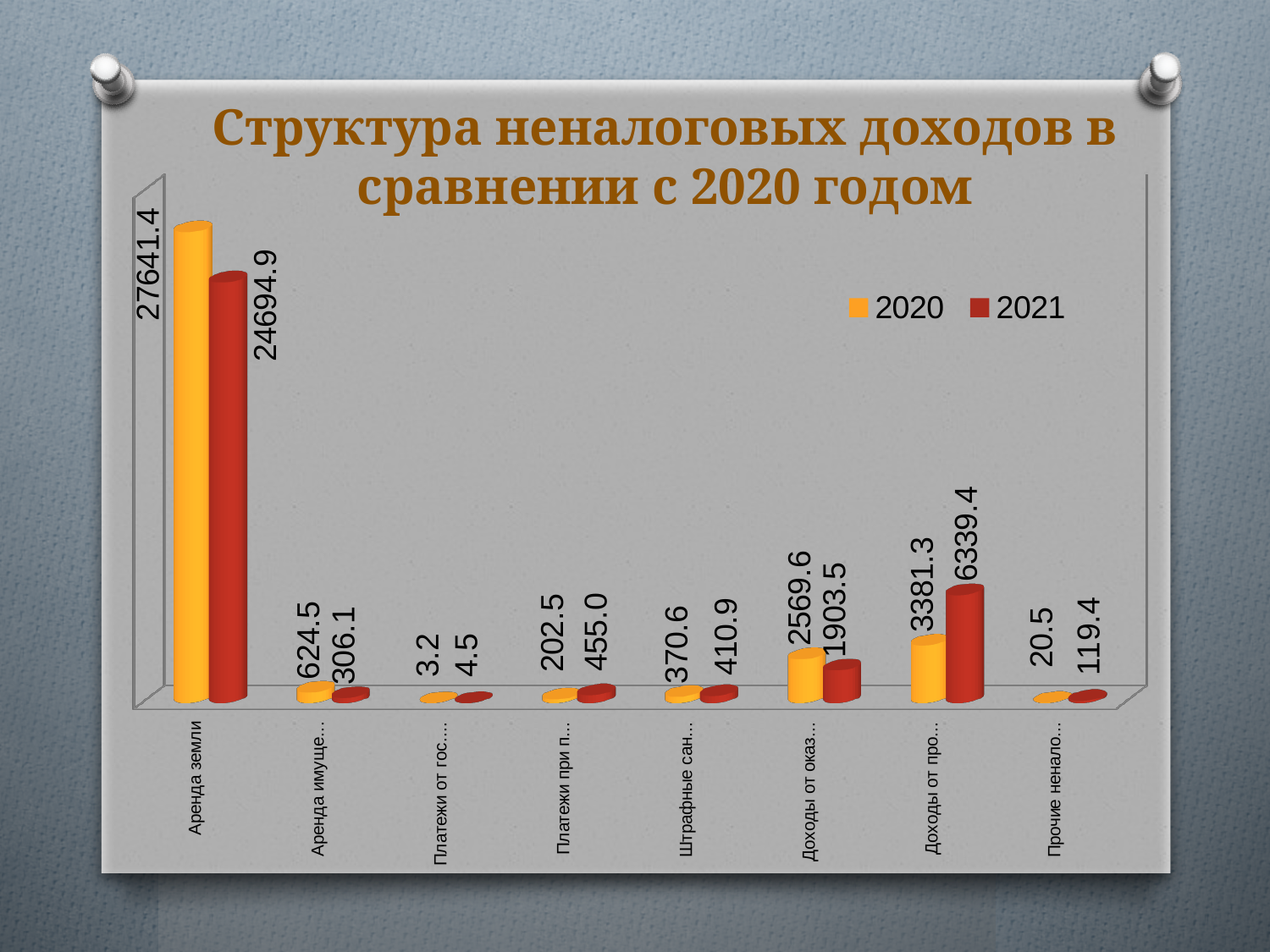

Структура неналоговых доходов в сравнении с 2020 годом

[unsupported chart]